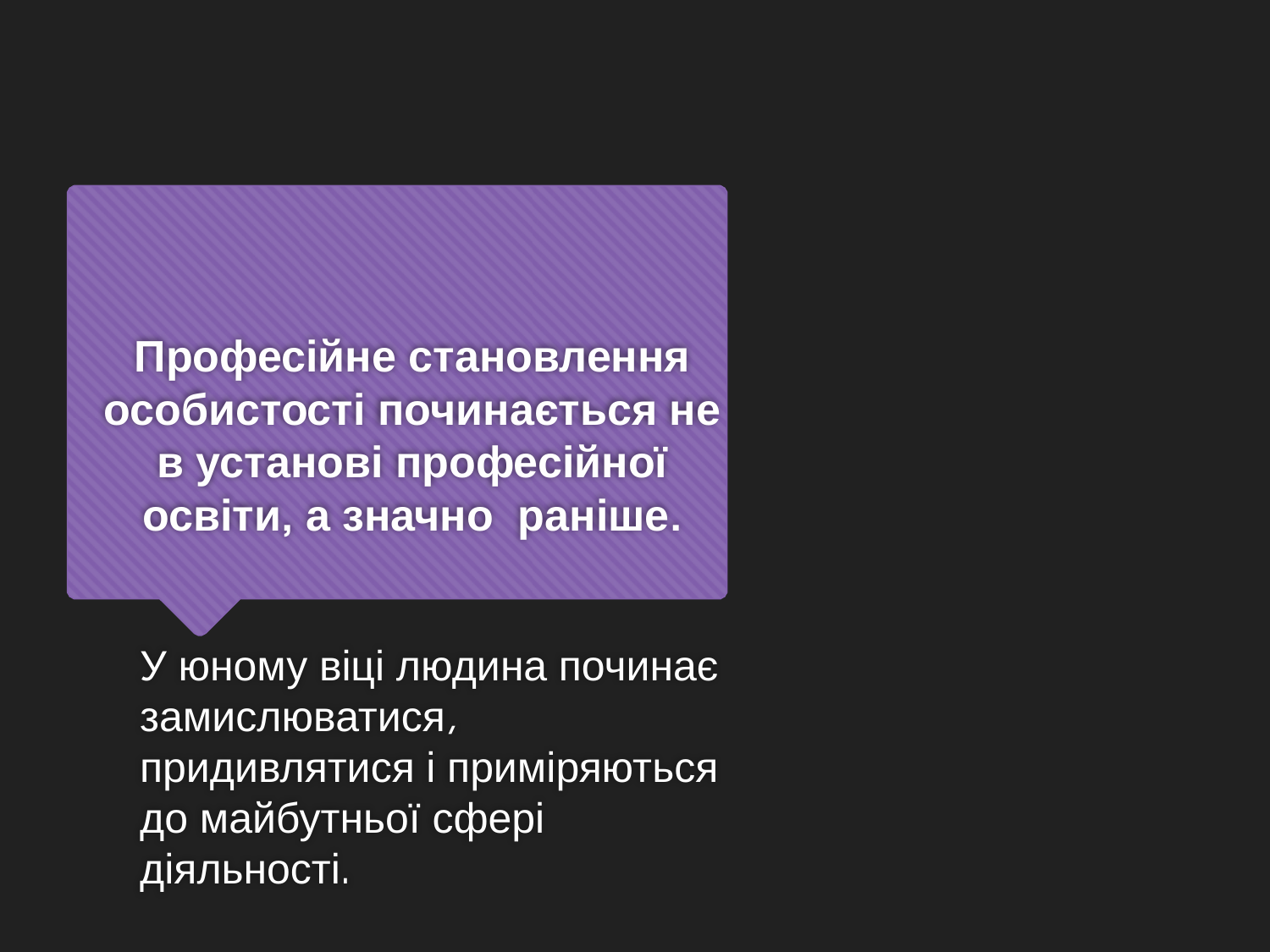

# Професійне становлення особистості починається не в установі професійної освіти, а значно  раніше.
У юному віці людина починає замислюватися, придивлятися і приміряються до майбутньої сфері діяльності.